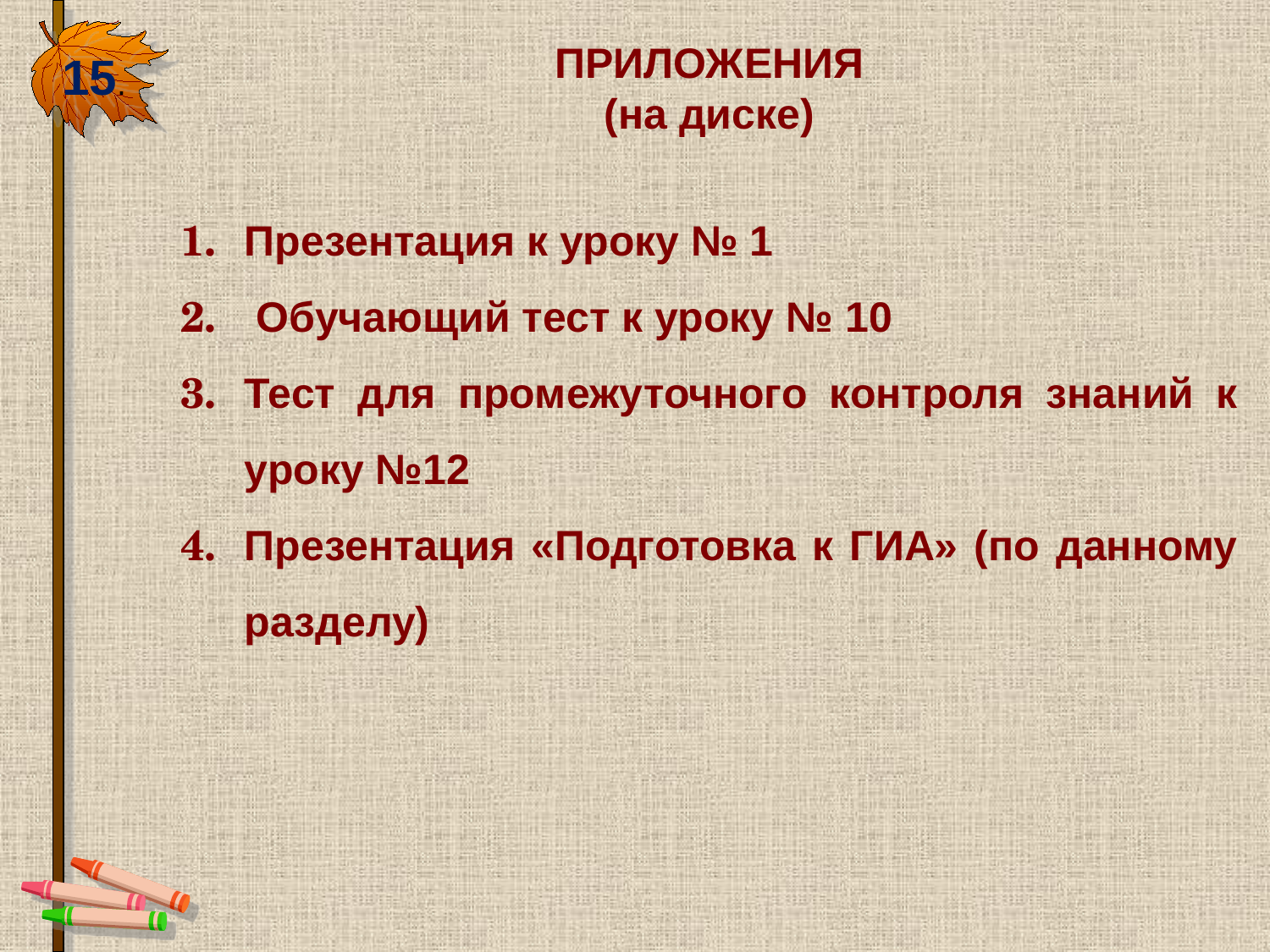

ПРИЛОЖЕНИЯ
(на диске)

Презентация к уроку № 1
 Обучающий тест к уроку № 10
Тест для промежуточного контроля знаний к уроку №12
Презентация «Подготовка к ГИА» (по данному разделу)
15.